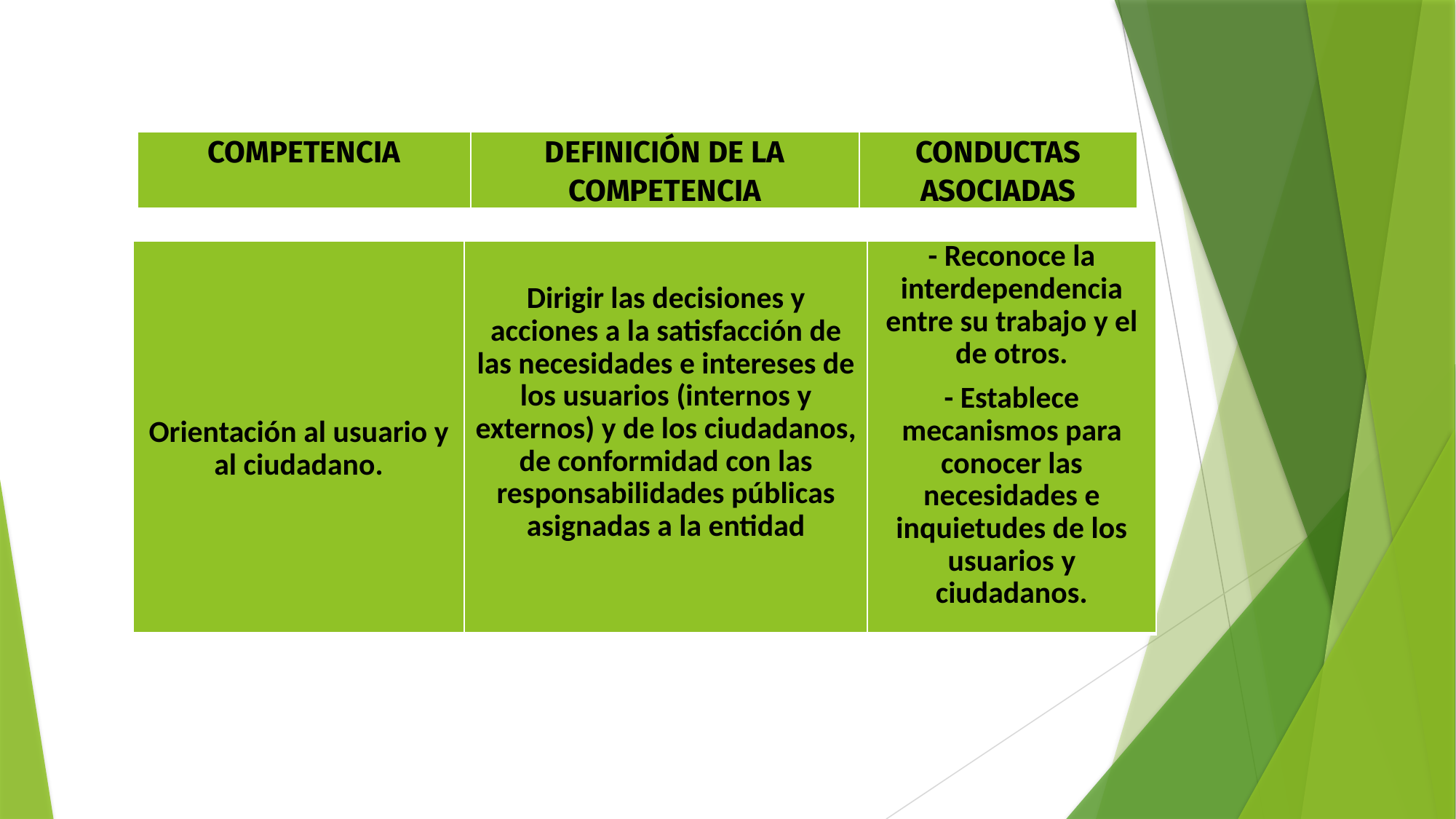

#
| COMPETENCIA | DEFINICIÓN DE LA COMPETENCIA | CONDUCTAS ASOCIADAS |
| --- | --- | --- |
| Orientación al usuario y al ciudadano. | Dirigir las decisiones y acciones a la satisfacción de las necesidades e intereses de los usuarios (internos y externos) y de los ciudadanos, de conformidad con las responsabilidades públicas asignadas a la entidad | - Reconoce la interdependencia entre su trabajo y el de otros. - Establece mecanismos para conocer las necesidades e inquietudes de los usuarios y ciudadanos. |
| --- | --- | --- |